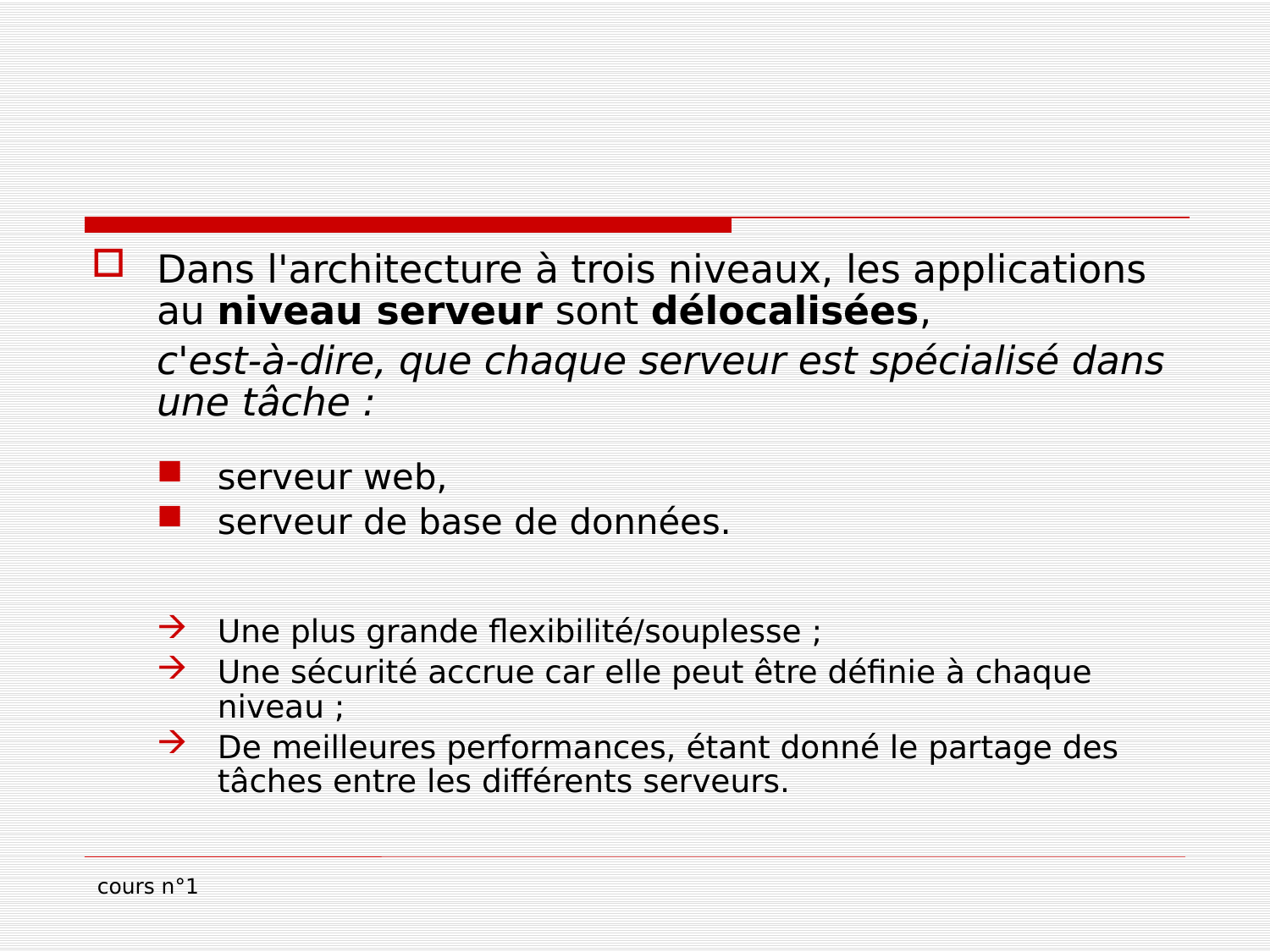

#
Dans l'architecture à trois niveaux, les applications au niveau serveur sont délocalisées,
	c'est-à-dire, que chaque serveur est spécialisé dans une tâche :

serveur web,
serveur de base de données.

Une plus grande flexibilité/souplesse ;
Une sécurité accrue car elle peut être définie à chaque niveau ;
De meilleures performances, étant donné le partage des tâches entre les différents serveurs.
cours n°1